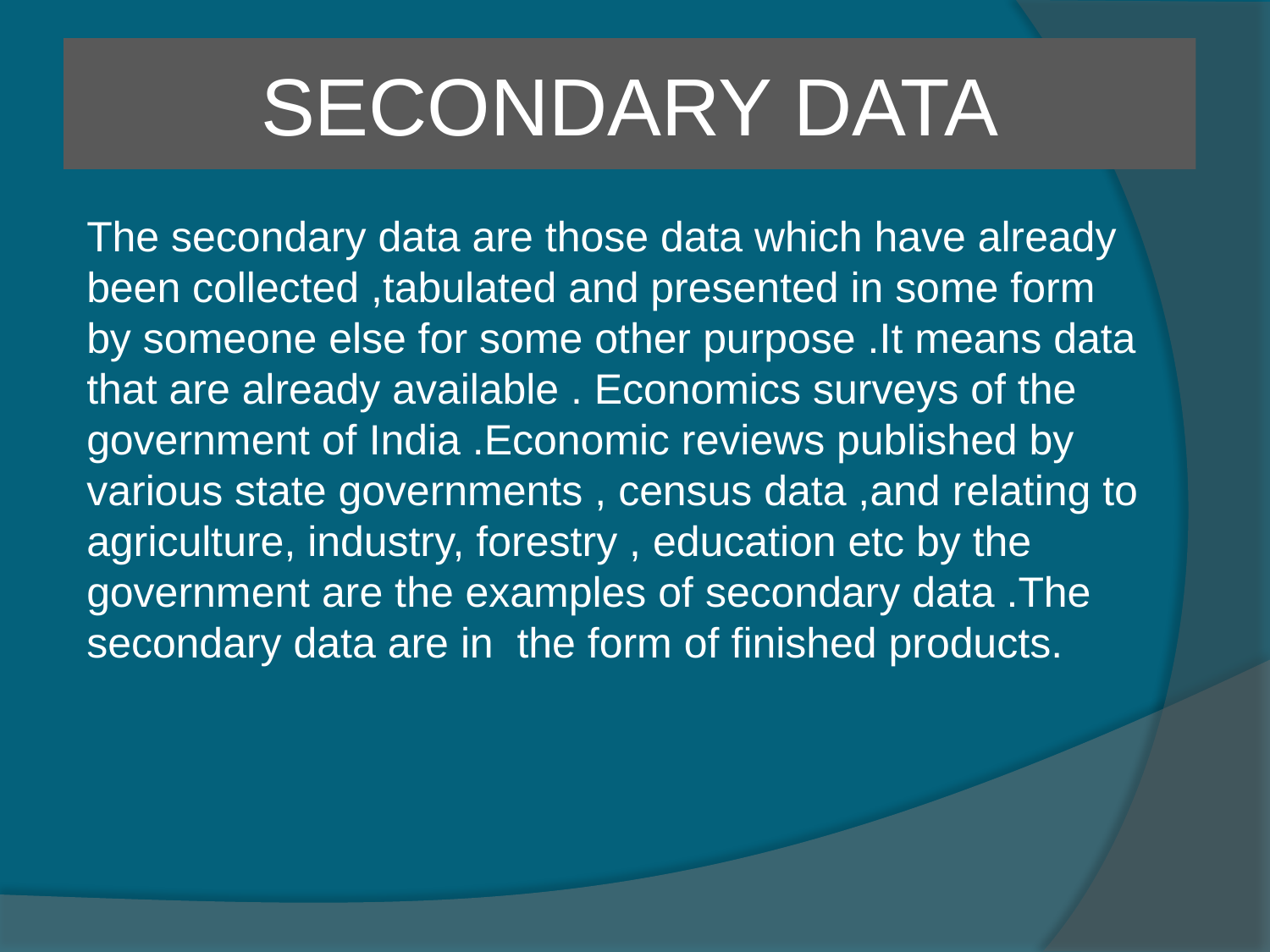

# SECONDARY DATA
The secondary data are those data which have already been collected ,tabulated and presented in some form by someone else for some other purpose .It means data that are already available . Economics surveys of the government of India .Economic reviews published by various state governments , census data ,and relating to agriculture, industry, forestry , education etc by the government are the examples of secondary data .The secondary data are in  the form of finished products.